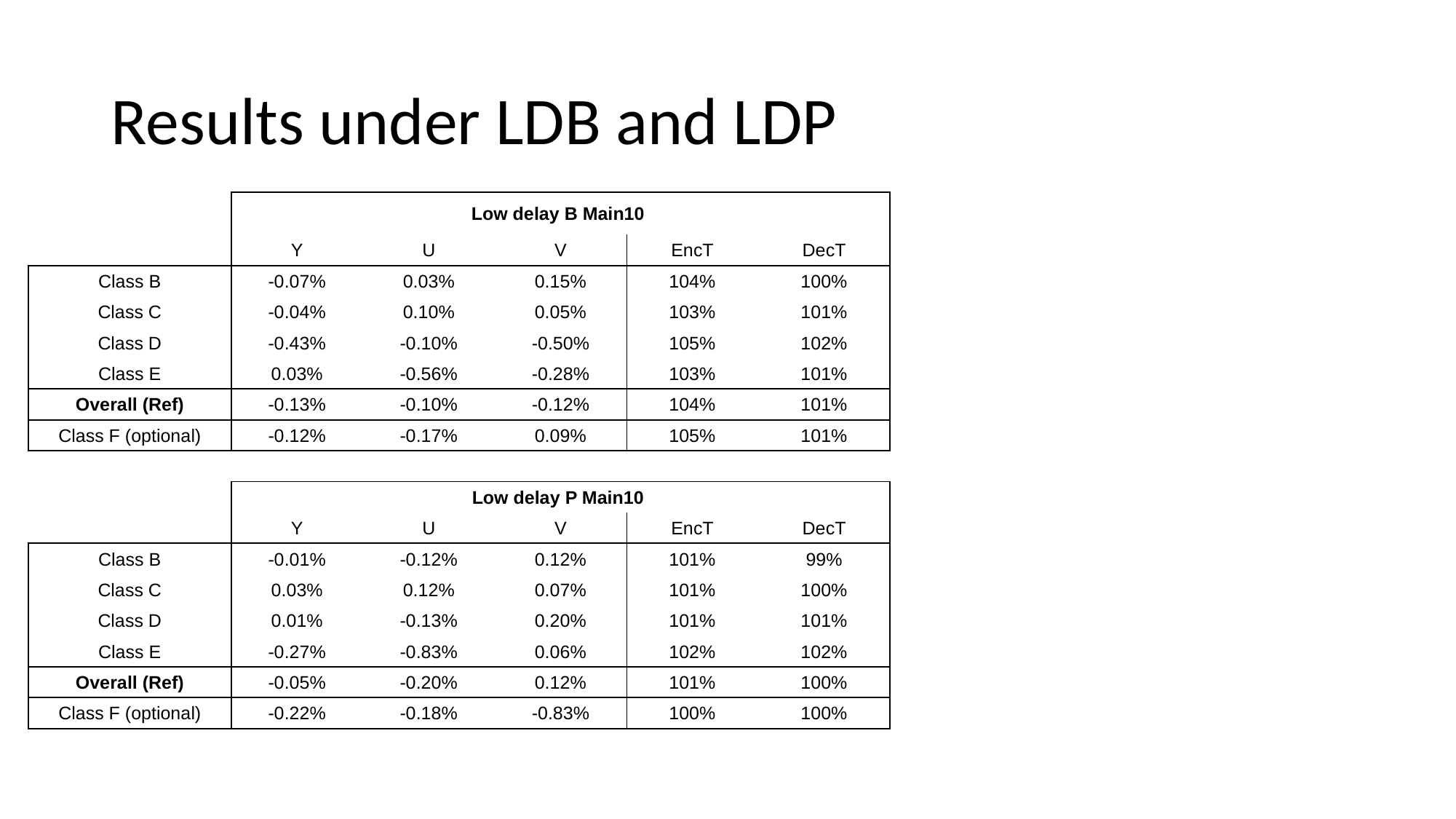

# Results under LDB and LDP
|  | Low delay B Main10 |  |  |  |  |
| --- | --- | --- | --- | --- | --- |
|  | Y | U | V | EncT | DecT |
| Class B | -0.07% | 0.03% | 0.15% | 104% | 100% |
| Class C | -0.04% | 0.10% | 0.05% | 103% | 101% |
| Class D | -0.43% | -0.10% | -0.50% | 105% | 102% |
| Class E | 0.03% | -0.56% | -0.28% | 103% | 101% |
| Overall (Ref) | -0.13% | -0.10% | -0.12% | 104% | 101% |
| Class F (optional) | -0.12% | -0.17% | 0.09% | 105% | 101% |
|  |  |  |  |  |  |
|  | Low delay P Main10 |  |  |  |  |
|  | Y | U | V | EncT | DecT |
| Class B | -0.01% | -0.12% | 0.12% | 101% | 99% |
| Class C | 0.03% | 0.12% | 0.07% | 101% | 100% |
| Class D | 0.01% | -0.13% | 0.20% | 101% | 101% |
| Class E | -0.27% | -0.83% | 0.06% | 102% | 102% |
| Overall (Ref) | -0.05% | -0.20% | 0.12% | 101% | 100% |
| Class F (optional) | -0.22% | -0.18% | -0.83% | 100% | 100% |